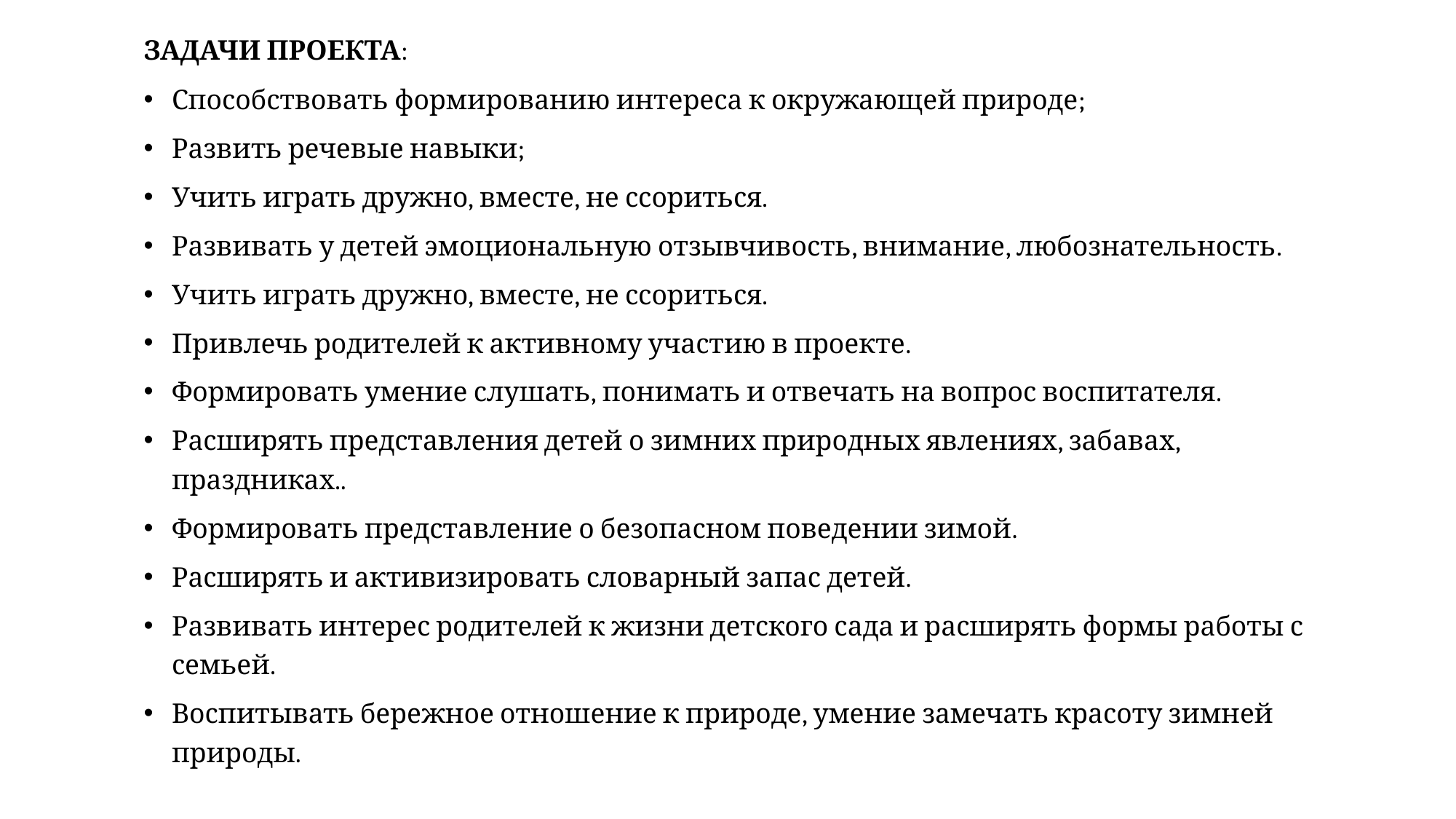

ЗАДАЧИ ПРОЕКТА:
Способствовать формированию интереса к окружающей природе;
Развить речевые навыки;
Учить играть дружно, вместе, не ссориться.
Развивать у детей эмоциональную отзывчивость, внимание, любознательность.
Учить играть дружно, вместе, не ссориться.
Привлечь родителей к активному участию в проекте.
Формировать умение слушать, понимать и отвечать на вопрос воспитателя.
Расширять представления детей о зимних природных явлениях, забавах, праздниках..
Формировать представление о безопасном поведении зимой.
Расширять и активизировать словарный запас детей.
Развивать интерес родителей к жизни детского сада и расширять формы работы с семьей.
Воспитывать бережное отношение к природе, умение замечать красоту зимней природы.